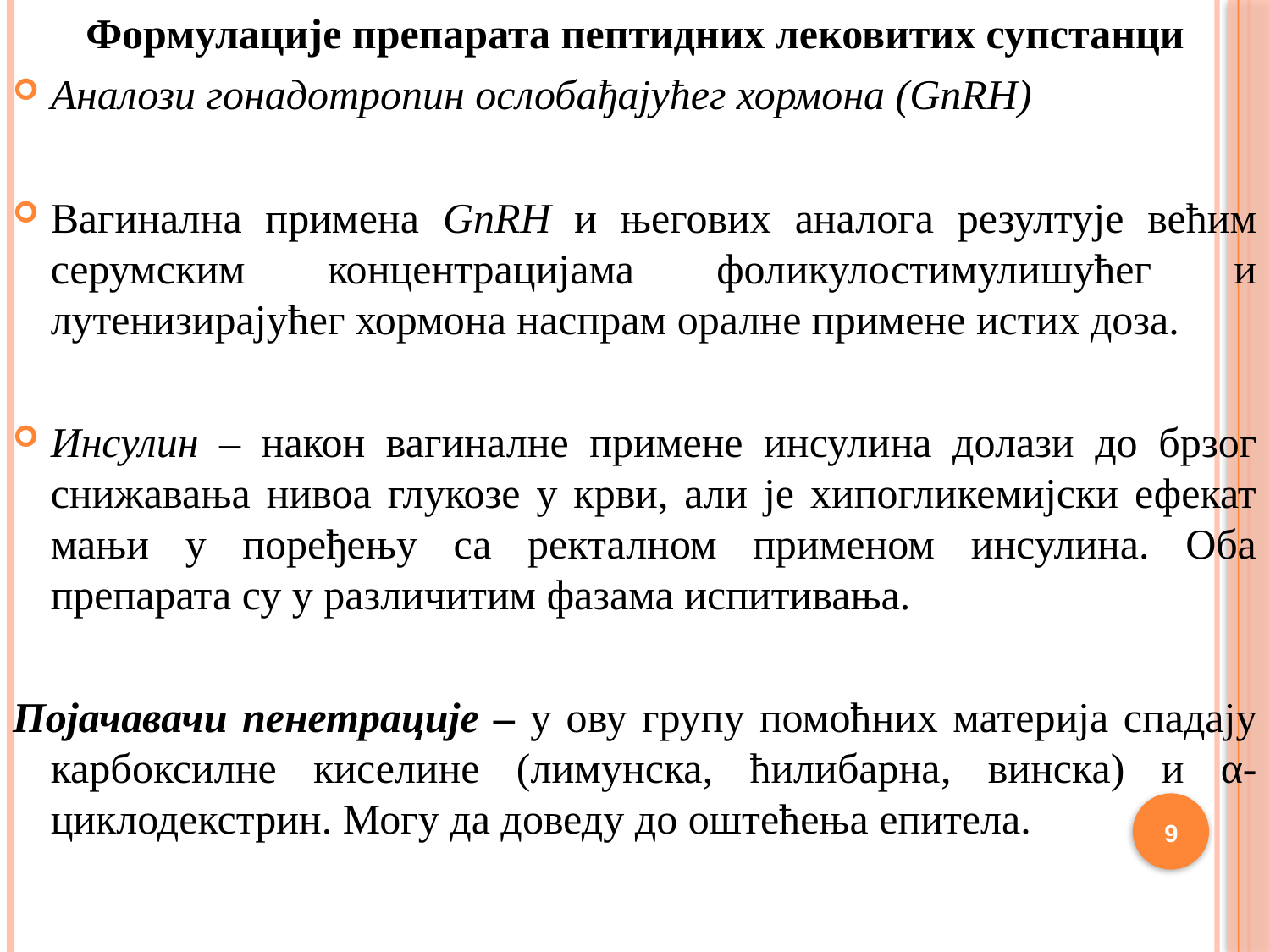

Формулације препарата пептидних лековитих супстанци
Аналози гонадотропин ослобађајућег хормона (GnRH)

Вагинална примена GnRH и његових аналога резултује већим серумским концентрацијама фоликулостимулишућег и лутенизирајућег хормона наспрам оралне примене истих доза.

Инсулин – након вагиналне примене инсулина долази до брзог снижавања нивоа глукозе у крви, али је хипогликемијски ефекат мањи у поређењу са ректалном применом инсулина. Оба препарата су у различитим фазама испитивања.

Појачавачи пенетрације – у ову групу помоћних материја спадају карбоксилне киселине (лимунска, ћилибарна, винска) и α-циклодекстрин. Могу да доведу до оштећења епитела.

9